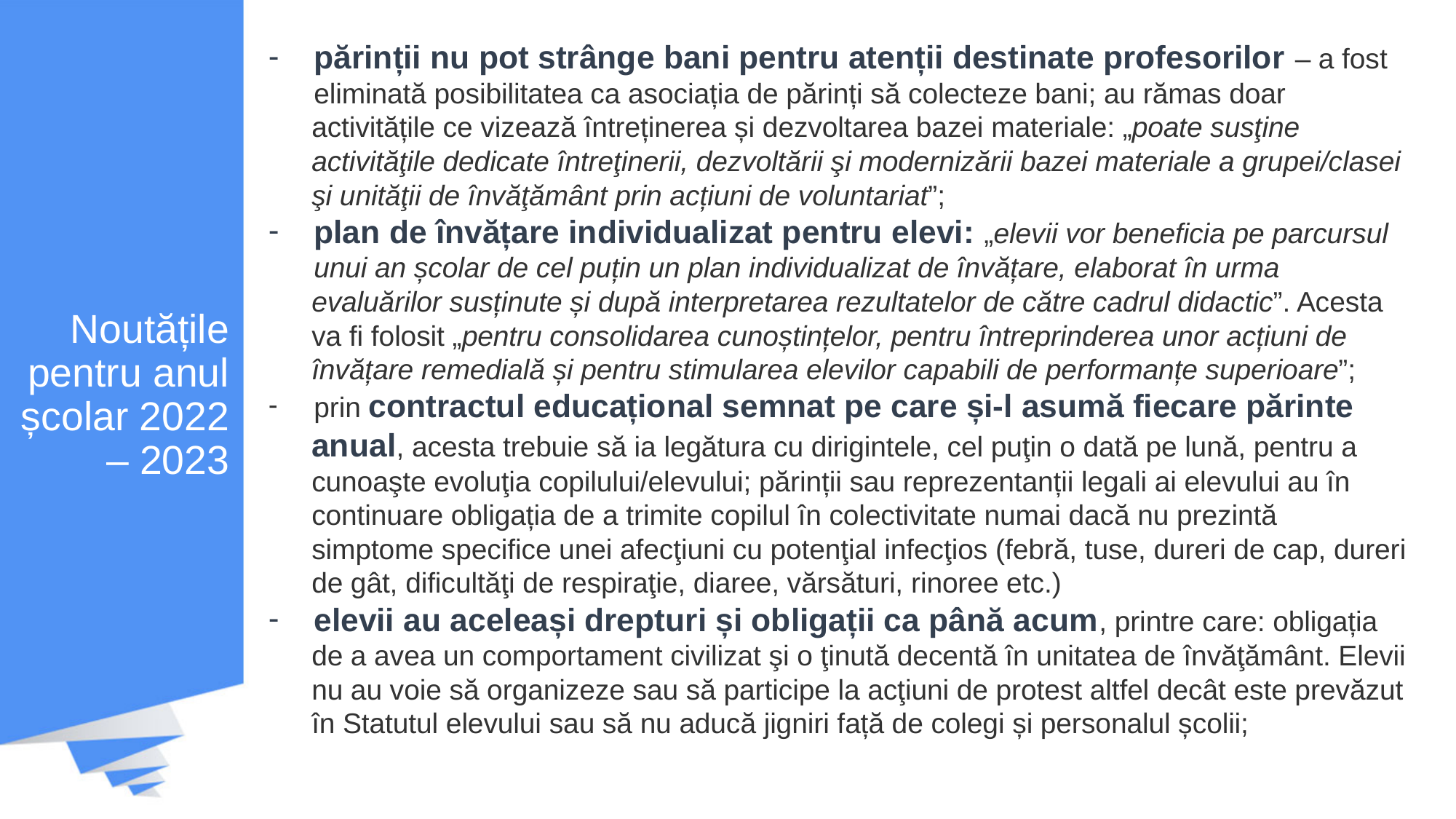

# Noutățile pentru anul școlar 2022 – 2023
părinții nu pot strânge bani pentru atenții destinate profesorilor – a fost eliminată posibilitatea ca asociația de părinți să colecteze bani; au rămas doar
activitățile ce vizează întreținerea și dezvoltarea bazei materiale: „poate susţine
activităţile dedicate întreţinerii, dezvoltării şi modernizării bazei materiale a grupei/clasei şi unităţii de învăţământ prin acțiuni de voluntariat”;
plan de învățare individualizat pentru elevi: „elevii vor beneficia pe parcursul unui an școlar de cel puțin un plan individualizat de învățare, elaborat în urma
evaluărilor susținute și după interpretarea rezultatelor de către cadrul didactic”. Acesta
va fi folosit „pentru consolidarea cunoștințelor, pentru întreprinderea unor acțiuni de
învățare remedială și pentru stimularea elevilor capabili de performanțe superioare”;
prin contractul educațional semnat pe care și-l asumă fiecare părinte
anual, acesta trebuie să ia legătura cu dirigintele, cel puţin o dată pe lună, pentru a
cunoaşte evoluţia copilului/elevului; părinții sau reprezentanții legali ai elevului au în
continuare obligația de a trimite copilul în colectivitate numai dacă nu prezintă
simptome specifice unei afecţiuni cu potenţial infecţios (febră, tuse, dureri de cap, dureri de gât, dificultăţi de respiraţie, diaree, vărsături, rinoree etc.)
elevii au aceleași drepturi și obligații ca până acum, printre care: obligația
de a avea un comportament civilizat şi o ţinută decentă în unitatea de învăţământ. Elevii nu au voie să organizeze sau să participe la acţiuni de protest altfel decât este prevăzut în Statutul elevului sau să nu aducă jigniri față de colegi și personalul școlii;